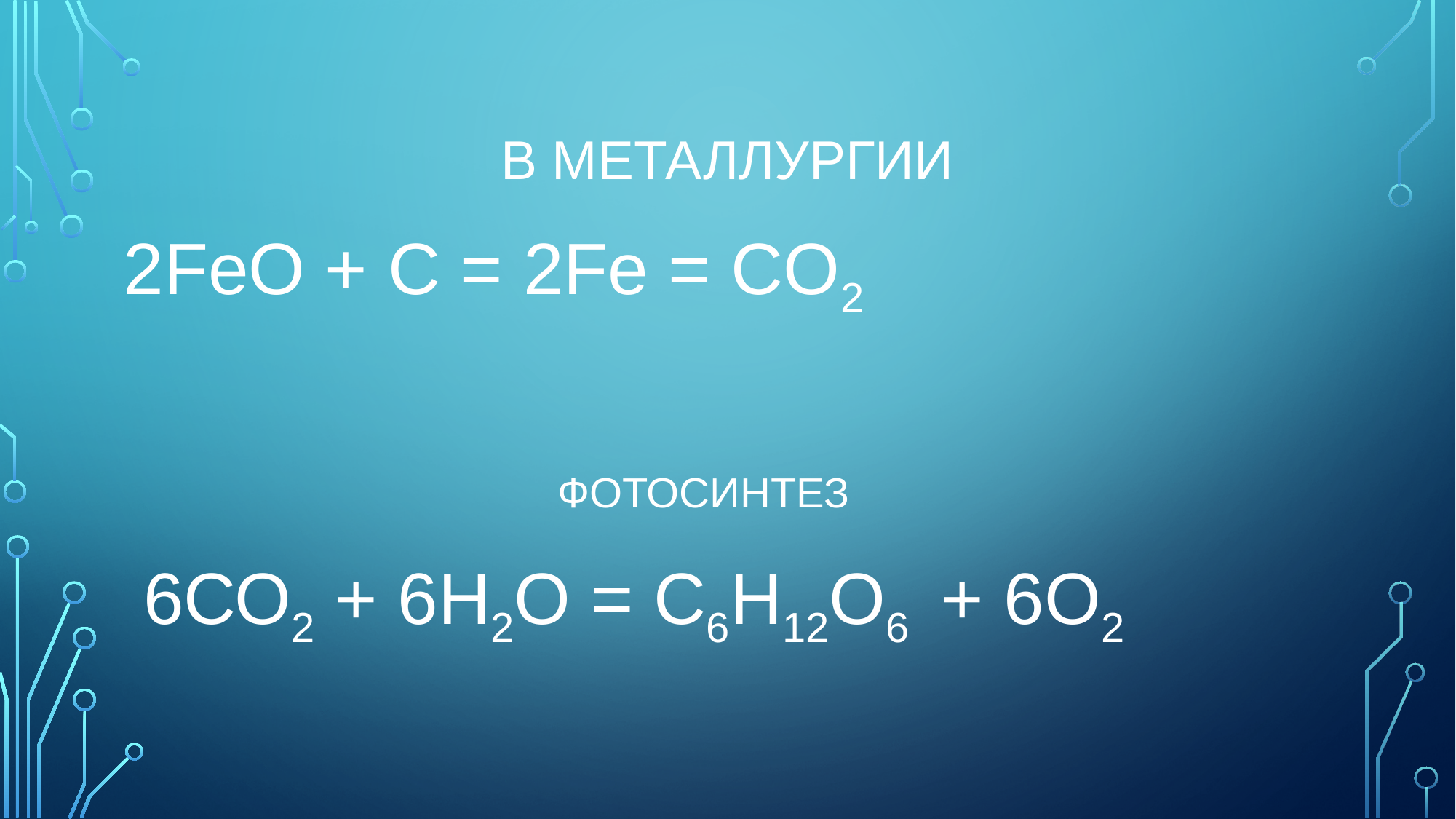

# В металлургии
2FeO + C = 2Fe = CO2

ФОТОСИНТЕЗ
 6СО2 + 6Н2О = С6Н12О6  + 6О2